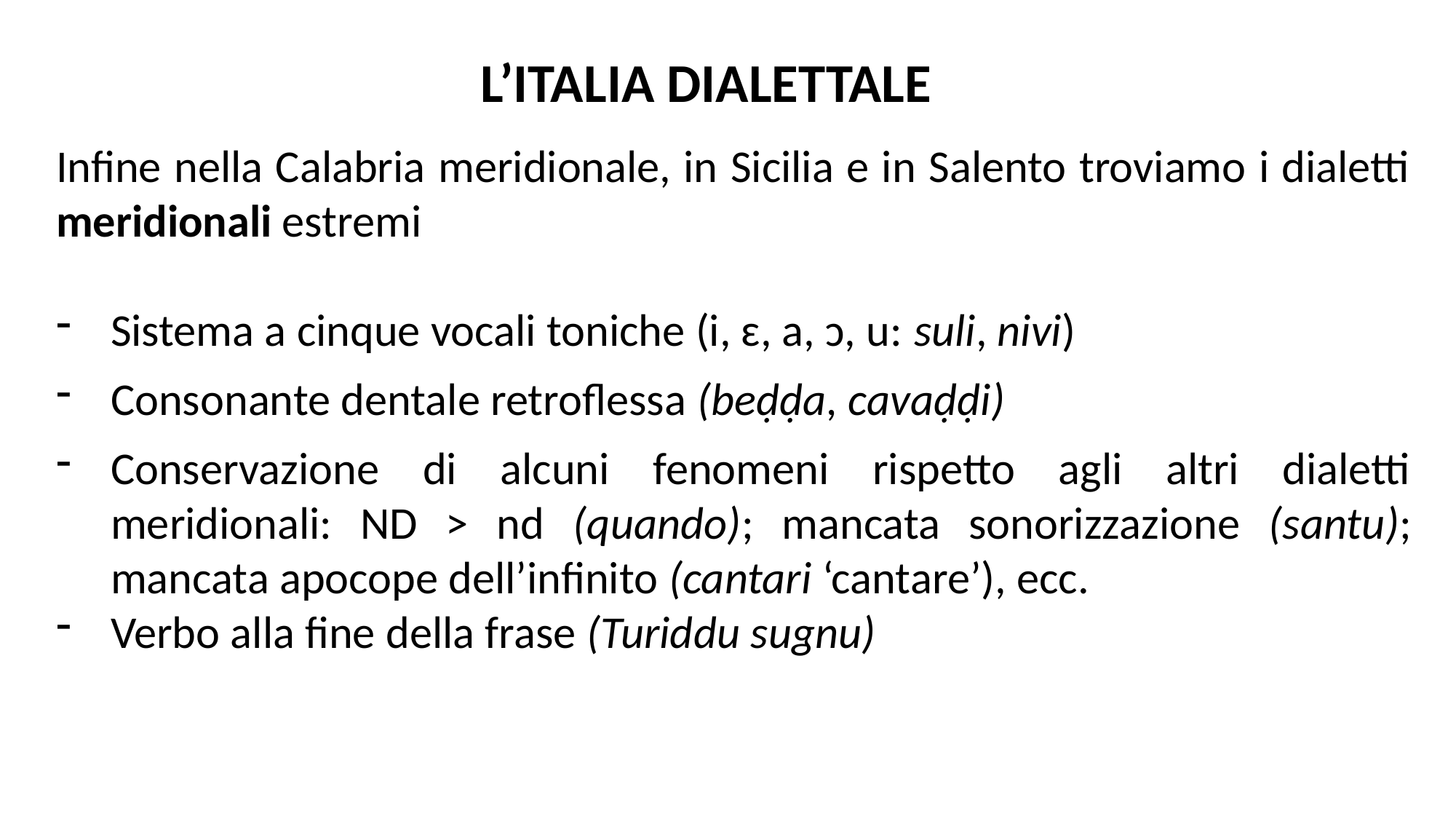

L’ITALIA DIALETTALE
Infine nella Calabria meridionale, in Sicilia e in Salento troviamo i dialetti meridionali estremi

Sistema a cinque vocali toniche (i, ɛ, a, ɔ, u: suli, nivi)

Consonante dentale retroflessa (beḍḍa, cavaḍḍi)

Conservazione di alcuni fenomeni rispetto agli altri dialetti meridionali: ND > nd (quando); mancata sonorizzazione (santu); mancata apocope dell’infinito (cantari ‘cantare’), ecc.
Verbo alla fine della frase (Turiddu sugnu)